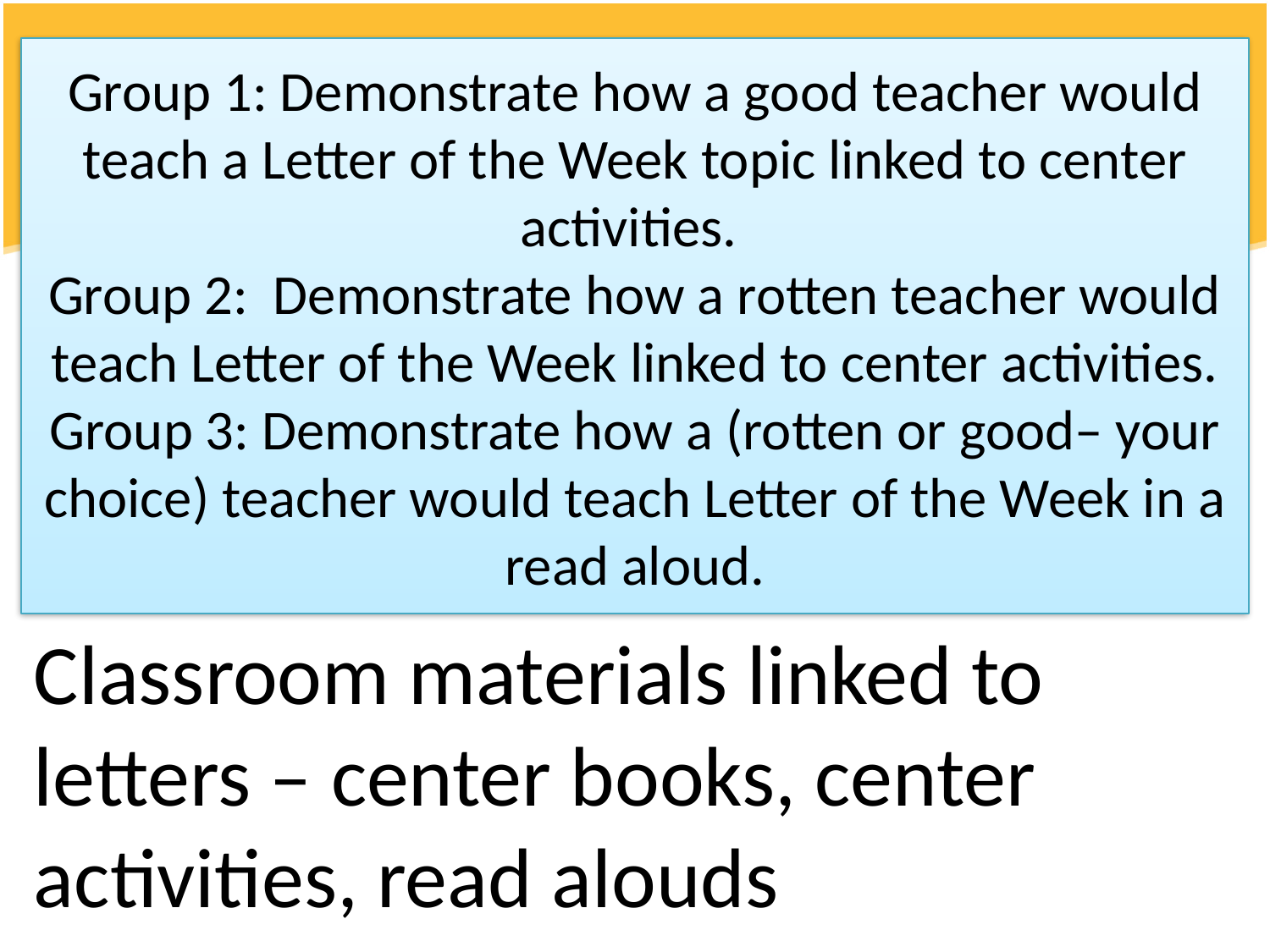

# Group 1: Demonstrate how a good teacher would teach a Letter of the Week topic linked to center activities. Group 2:  Demonstrate how a rotten teacher would teach Letter of the Week linked to center activities. Group 3: Demonstrate how a (rotten or good– your choice) teacher would teach Letter of the Week in a read aloud.
Classroom materials linked to letters – center books, center activities, read alouds